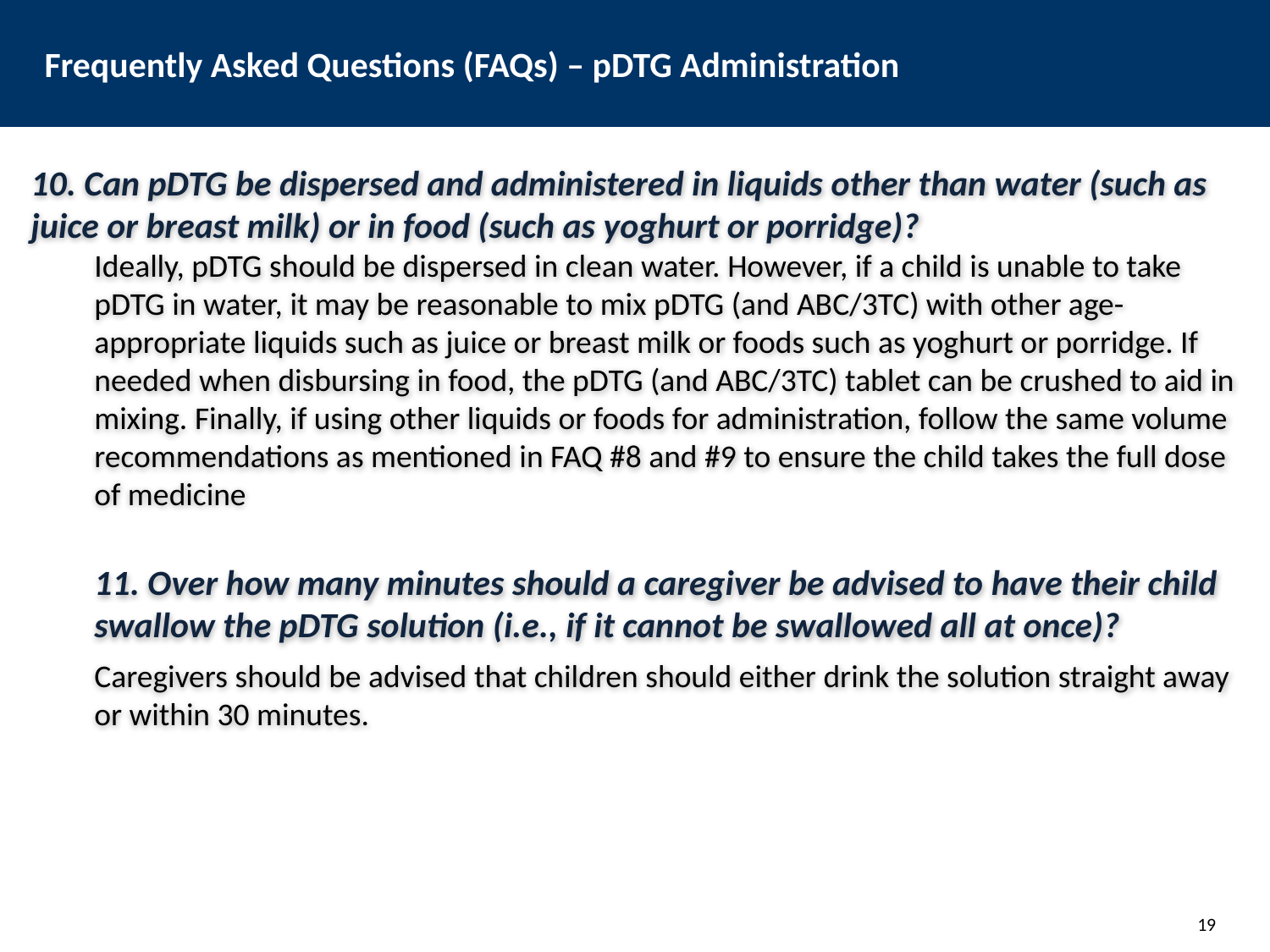

# Frequently Asked Questions (FAQs) – pDTG Administration
10. Can pDTG be dispersed and administered in liquids other than water (such as juice or breast milk) or in food (such as yoghurt or porridge)?
Ideally, pDTG should be dispersed in clean water. However, if a child is unable to take pDTG in water, it may be reasonable to mix pDTG (and ABC/3TC) with other age-appropriate liquids such as juice or breast milk or foods such as yoghurt or porridge. If needed when disbursing in food, the pDTG (and ABC/3TC) tablet can be crushed to aid in mixing. Finally, if using other liquids or foods for administration, follow the same volume recommendations as mentioned in FAQ #8 and #9 to ensure the child takes the full dose of medicine
11. Over how many minutes should a caregiver be advised to have their child swallow the pDTG solution (i.e., if it cannot be swallowed all at once)?
Caregivers should be advised that children should either drink the solution straight away or within 30 minutes.